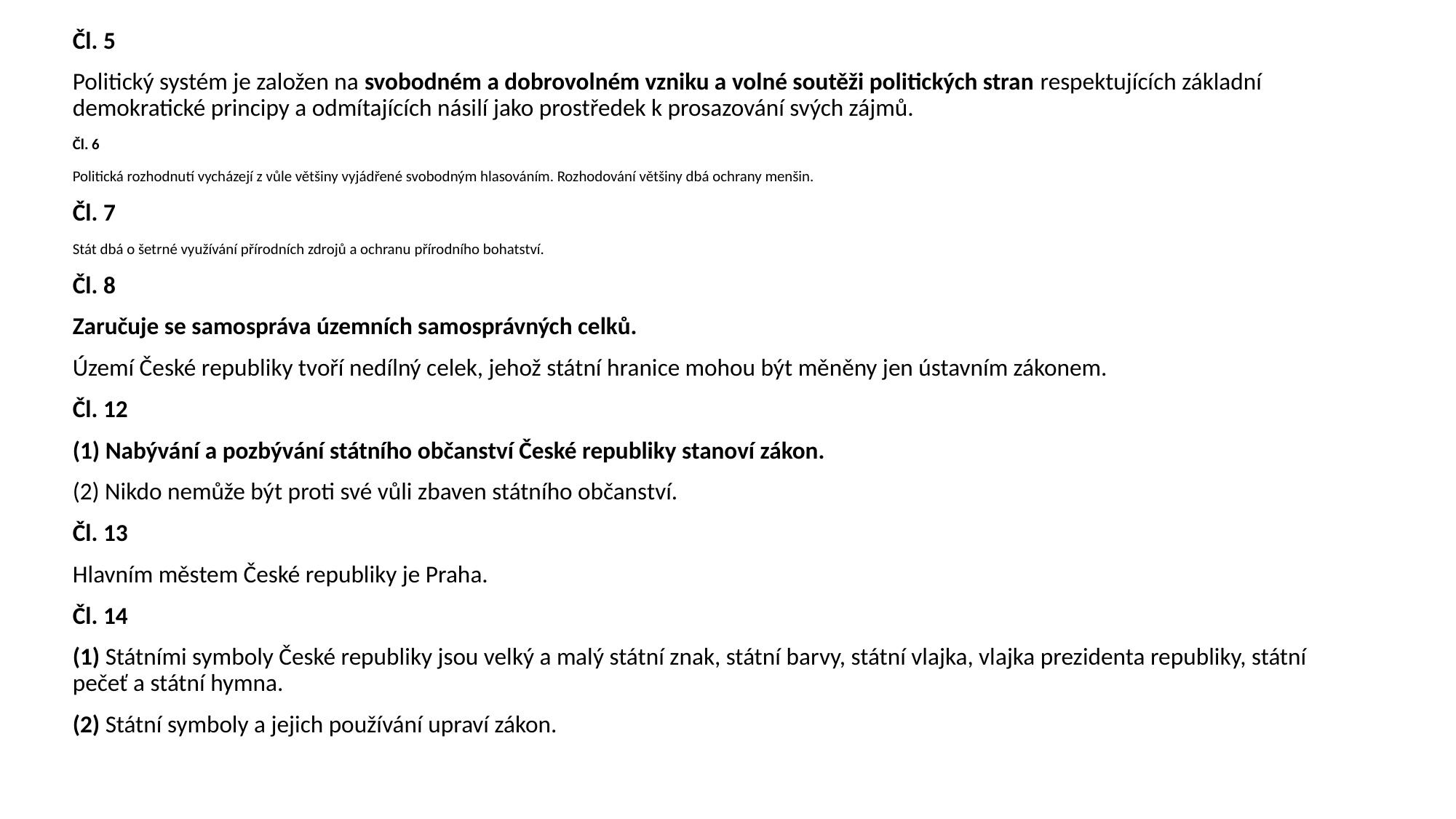

Čl. 5
Politický systém je založen na svobodném a dobrovolném vzniku a volné soutěži politických stran respektujících základní demokratické principy a odmítajících násilí jako prostředek k prosazování svých zájmů.
Čl. 6
Politická rozhodnutí vycházejí z vůle většiny vyjádřené svobodným hlasováním. Rozhodování většiny dbá ochrany menšin.
Čl. 7
Stát dbá o šetrné využívání přírodních zdrojů a ochranu přírodního bohatství.
Čl. 8
Zaručuje se samospráva územních samosprávných celků.
Území České republiky tvoří nedílný celek, jehož státní hranice mohou být měněny jen ústavním zákonem.
Čl. 12
(1) Nabývání a pozbývání státního občanství České republiky stanoví zákon.
(2) Nikdo nemůže být proti své vůli zbaven státního občanství.
Čl. 13
Hlavním městem České republiky je Praha.
Čl. 14
(1) Státními symboly České republiky jsou velký a malý státní znak, státní barvy, státní vlajka, vlajka prezidenta republiky, státní pečeť a státní hymna.
(2) Státní symboly a jejich používání upraví zákon.